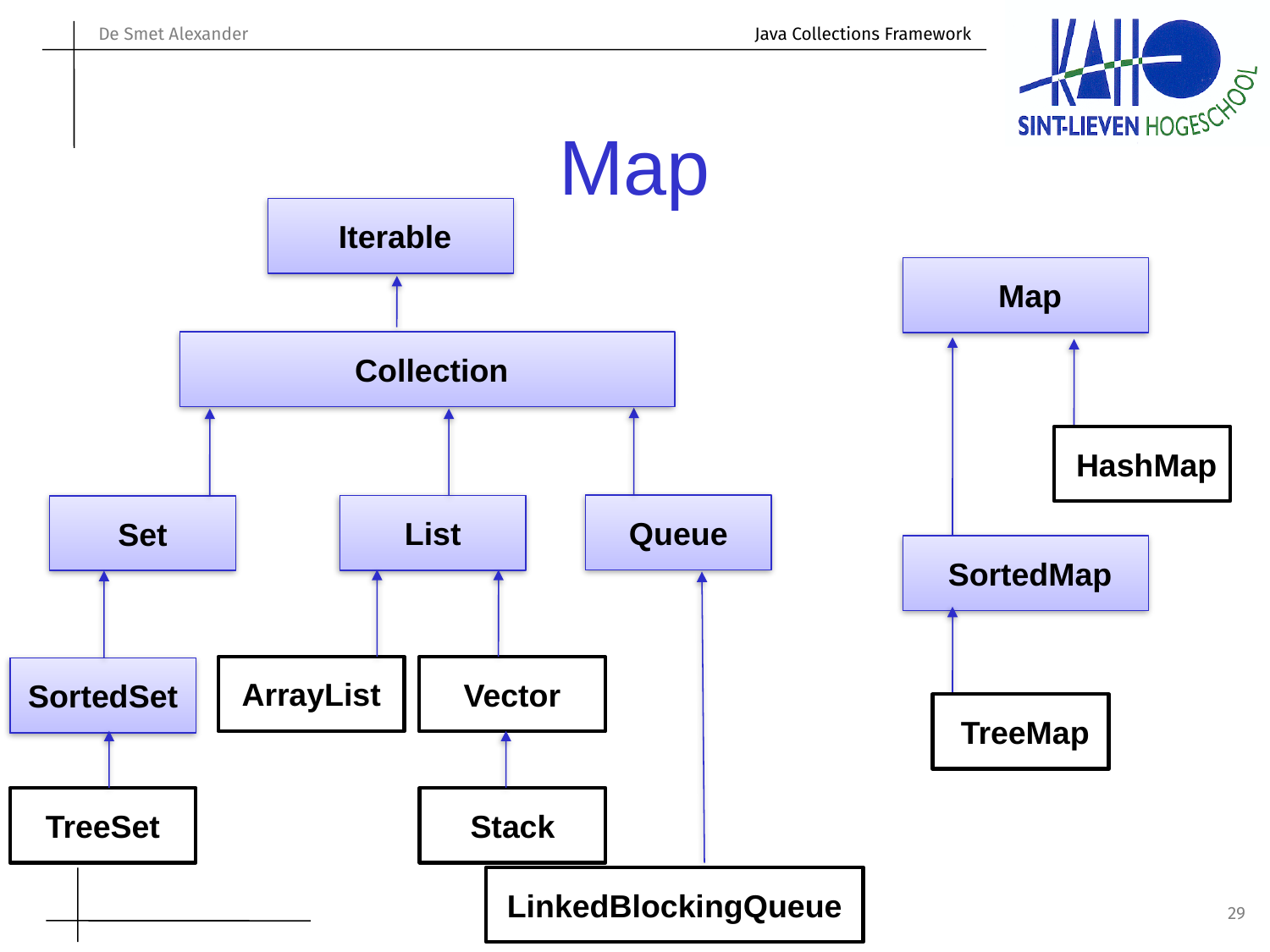

# Map
 Iterable
 Map

 Collection

 HashMap
Queue
List
Set
 SortedMap

ArrayList
Vector
SortedSet
 TreeMap

TreeSet
Stack
LinkedBlockingQueue